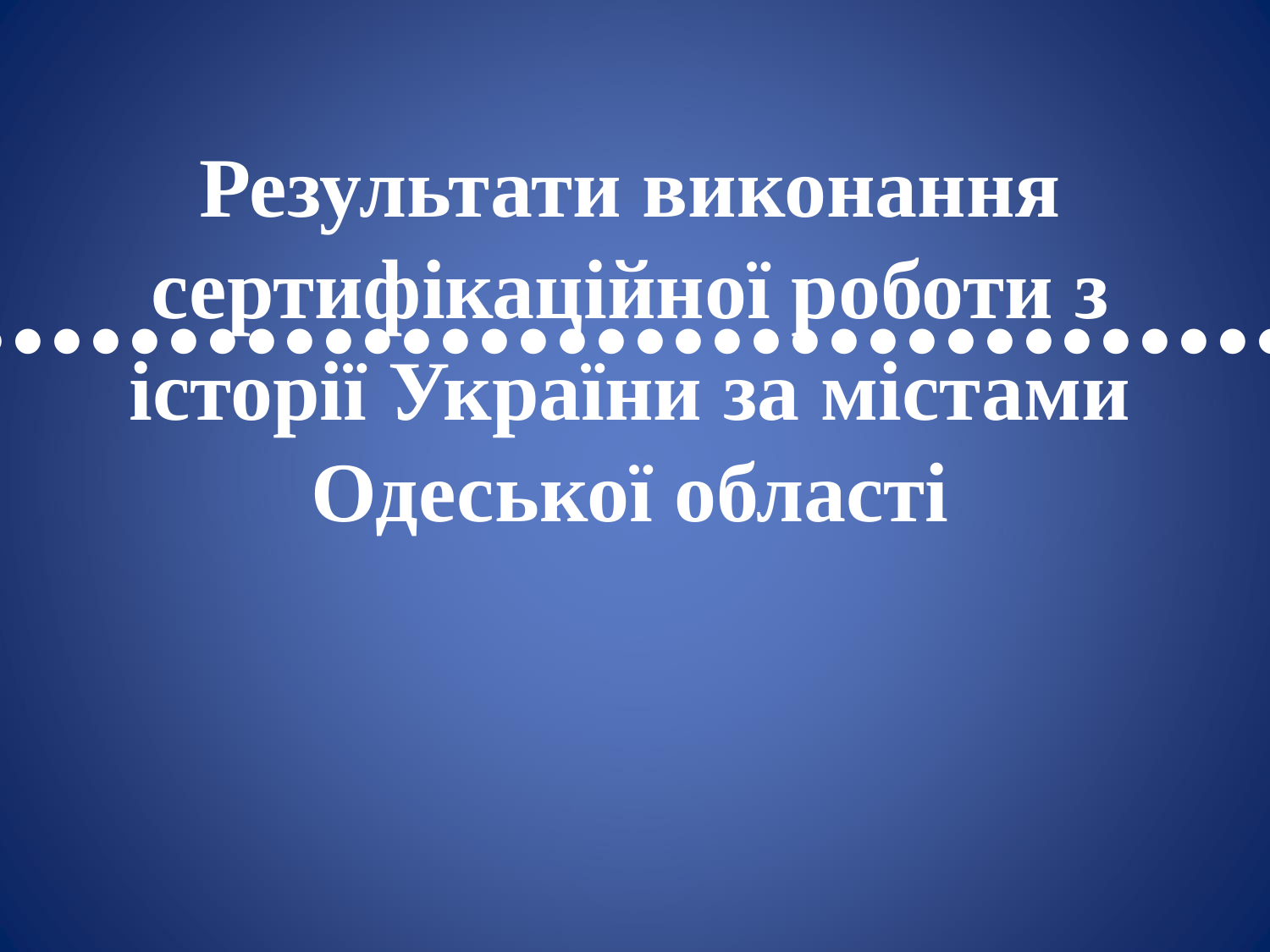

Результати виконання сертифікаційної роботи з історії України за містами Одеської області
••••••••••••••••••••••••••••••••••